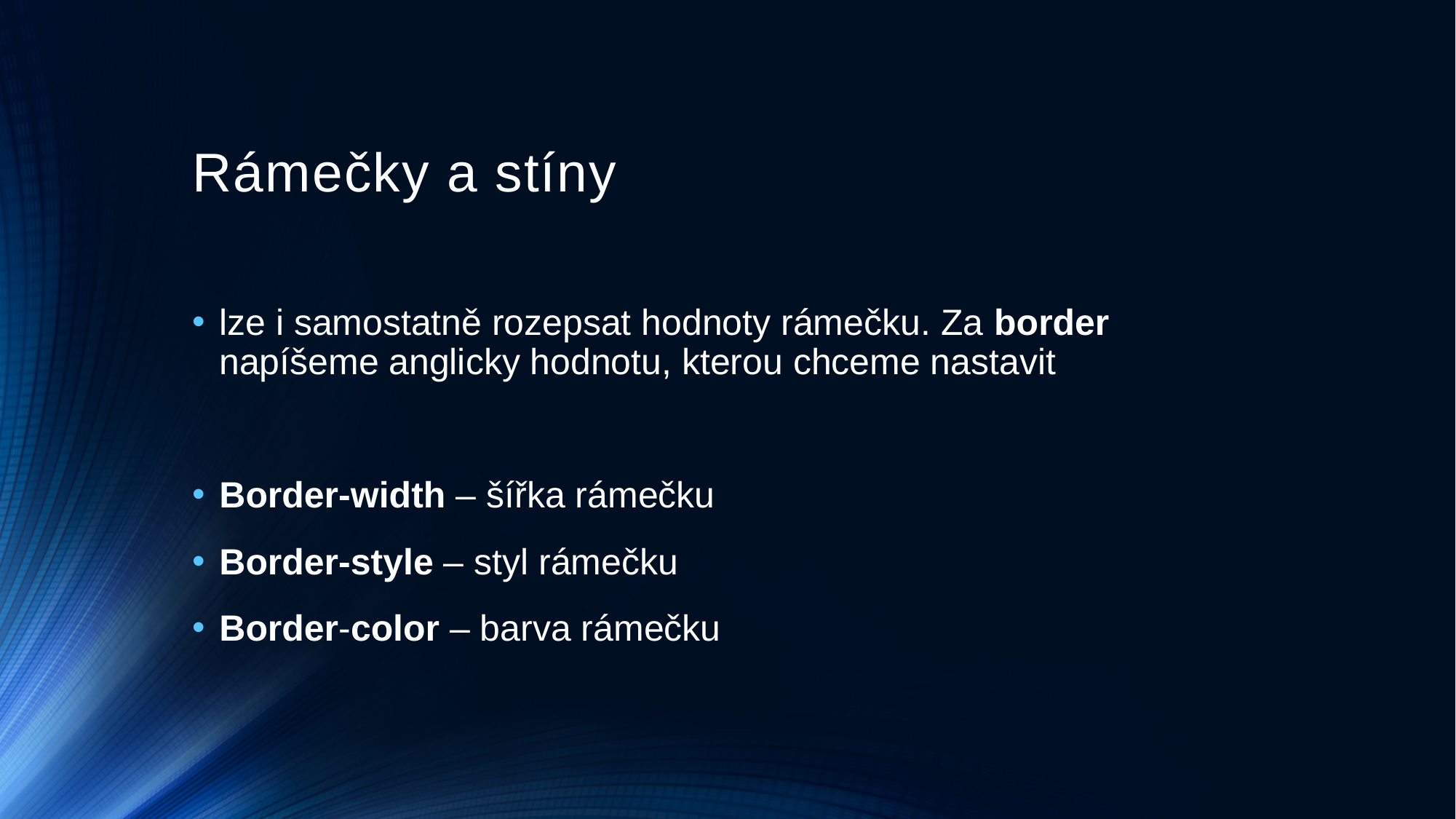

# Rámečky a stíny

lze i samostatně rozepsat hodnoty rámečku. Za border napíšeme anglicky hodnotu, kterou chceme nastavit

Border-width – šířka rámečku
Border-style – styl rámečku
Border-color – barva rámečku